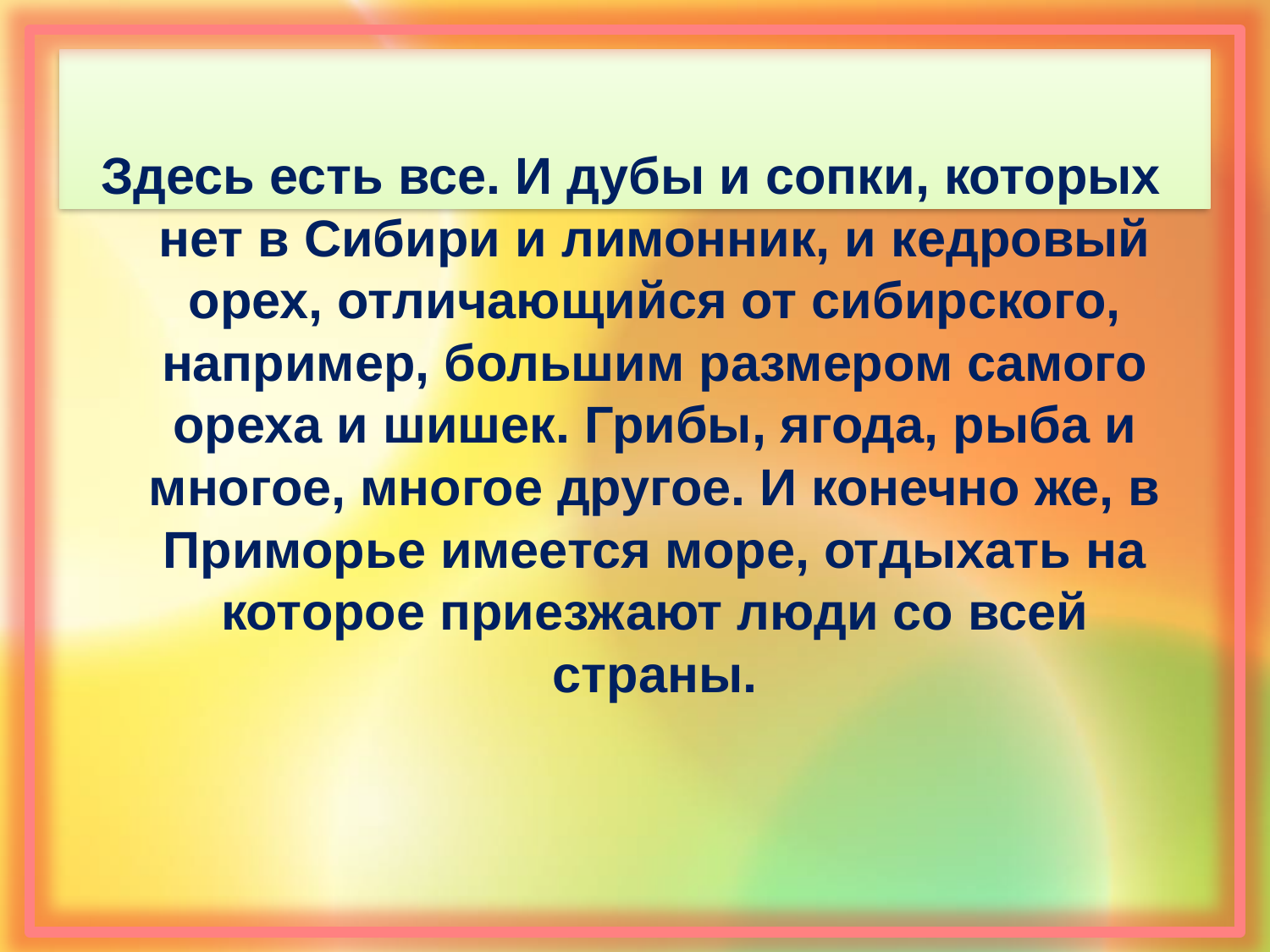

Здесь есть все. И дубы и сопки, которых нет в Сибири и лимонник, и кедровый орех, отличающийся от сибирского, например, большим размером самого ореха и шишек. Грибы, ягода, рыба и многое, многое другое. И конечно же, в Приморье имеется море, отдыхать на которое приезжают люди со всей страны.